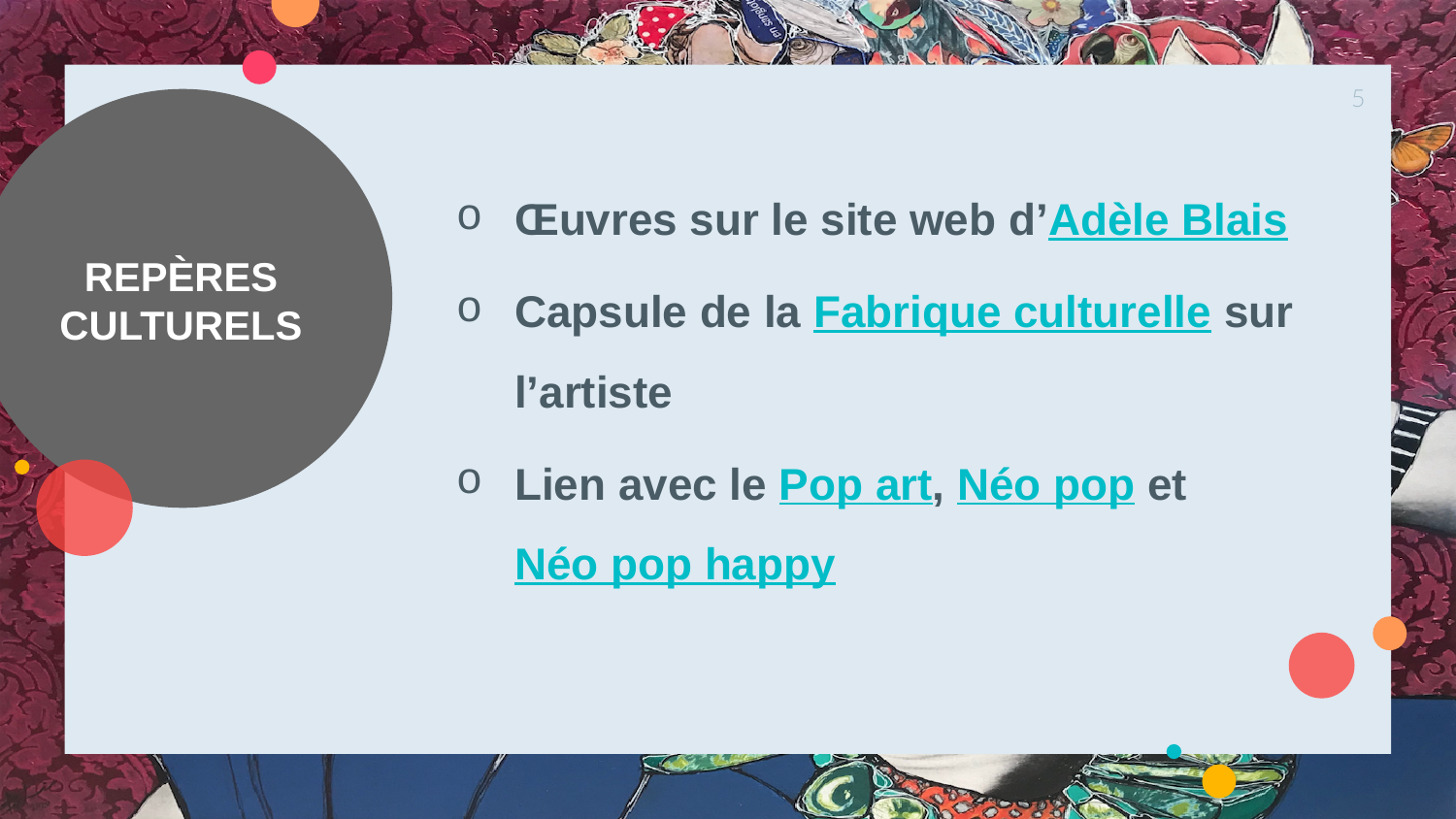

5
Œuvres sur le site web d’Adèle Blais
Capsule de la Fabrique culturelle sur l’artiste
Lien avec le Pop art, Néo pop et Néo pop happy
# REPÈRES CULTURELS